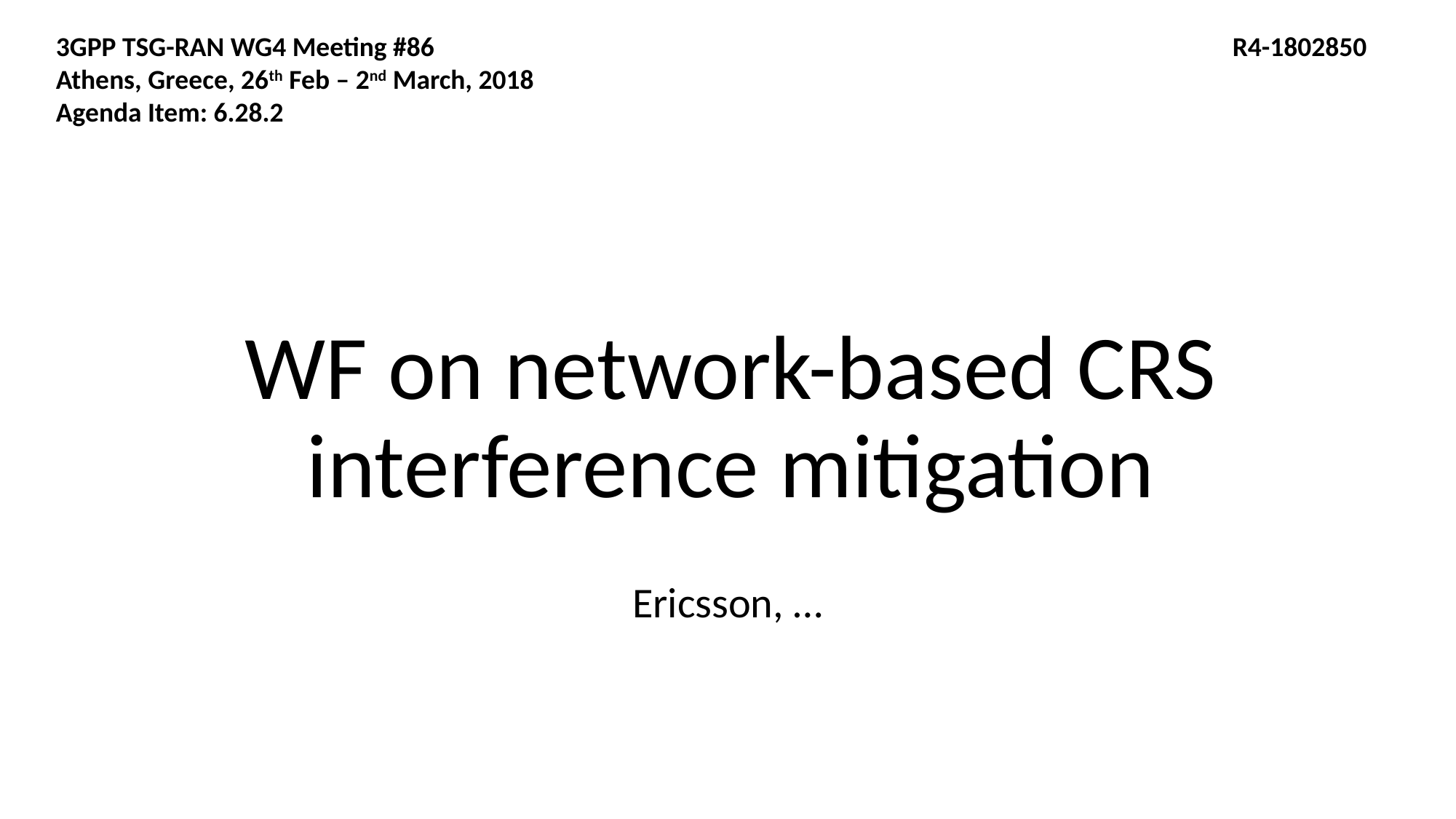

3GPP TSG-RAN WG4 Meeting #86	                                                                                                                        R4-1802850
Athens, Greece, 26th Feb – 2nd March, 2018
Agenda Item: 6.28.2
# WF on network-based CRS interference mitigation
Ericsson, …